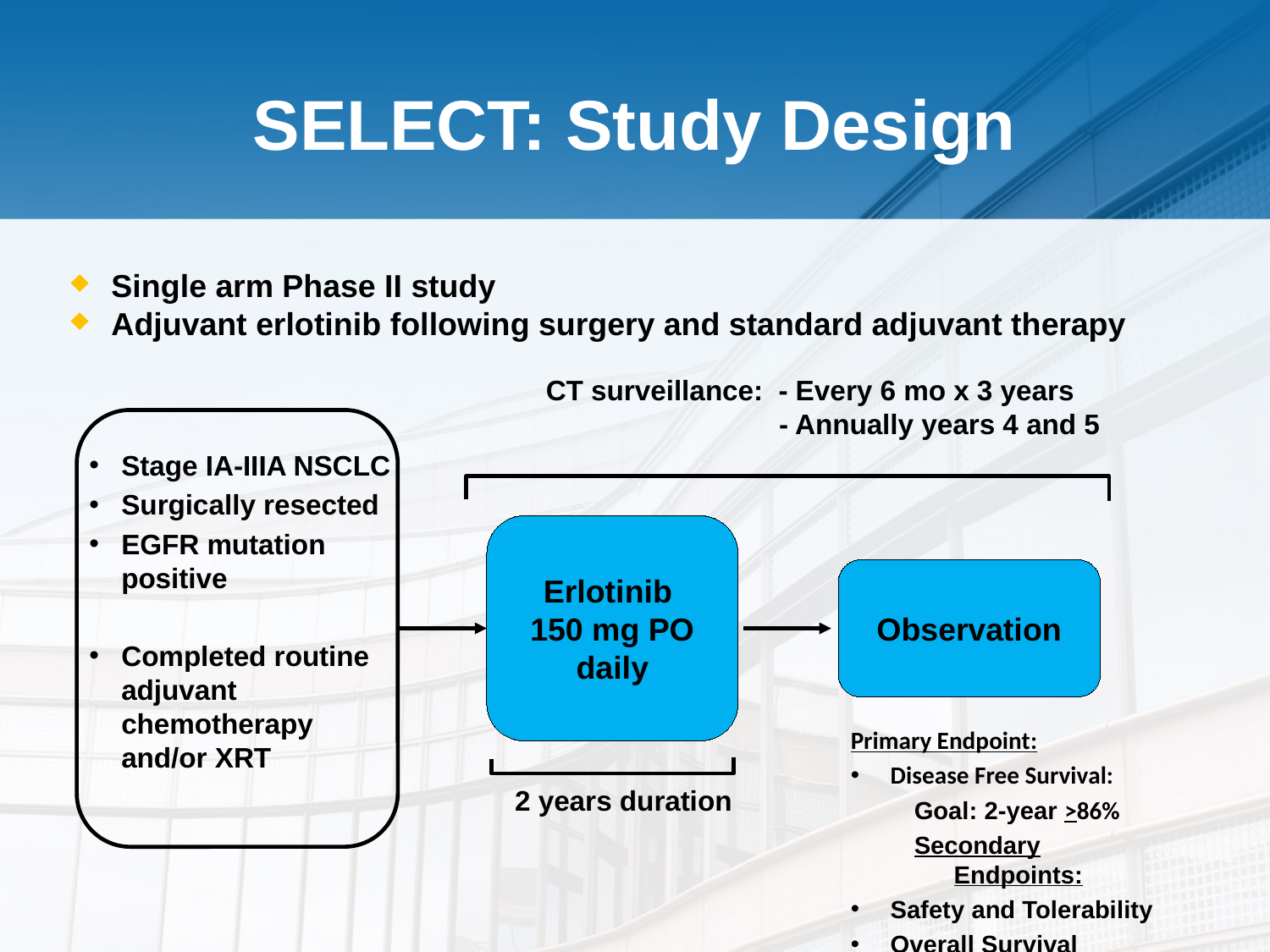

# SELECT: Study Design
Single arm Phase II study
Adjuvant erlotinib following surgery and standard adjuvant therapy
CT surveillance:  - Every 6 mo x 3 years
                                - Annually years 4 and 5

Stage IA-IIIA NSCLC
Surgically resected
EGFR mutation positive

Completed routine adjuvant chemotherapy and/or XRT

Erlotinib
150 mg PO daily
Observation
Primary Endpoint:
Disease Free Survival:
Goal: 2-year >86%
Secondary Endpoints:
Safety and Tolerability
Overall Survival

2 years duration